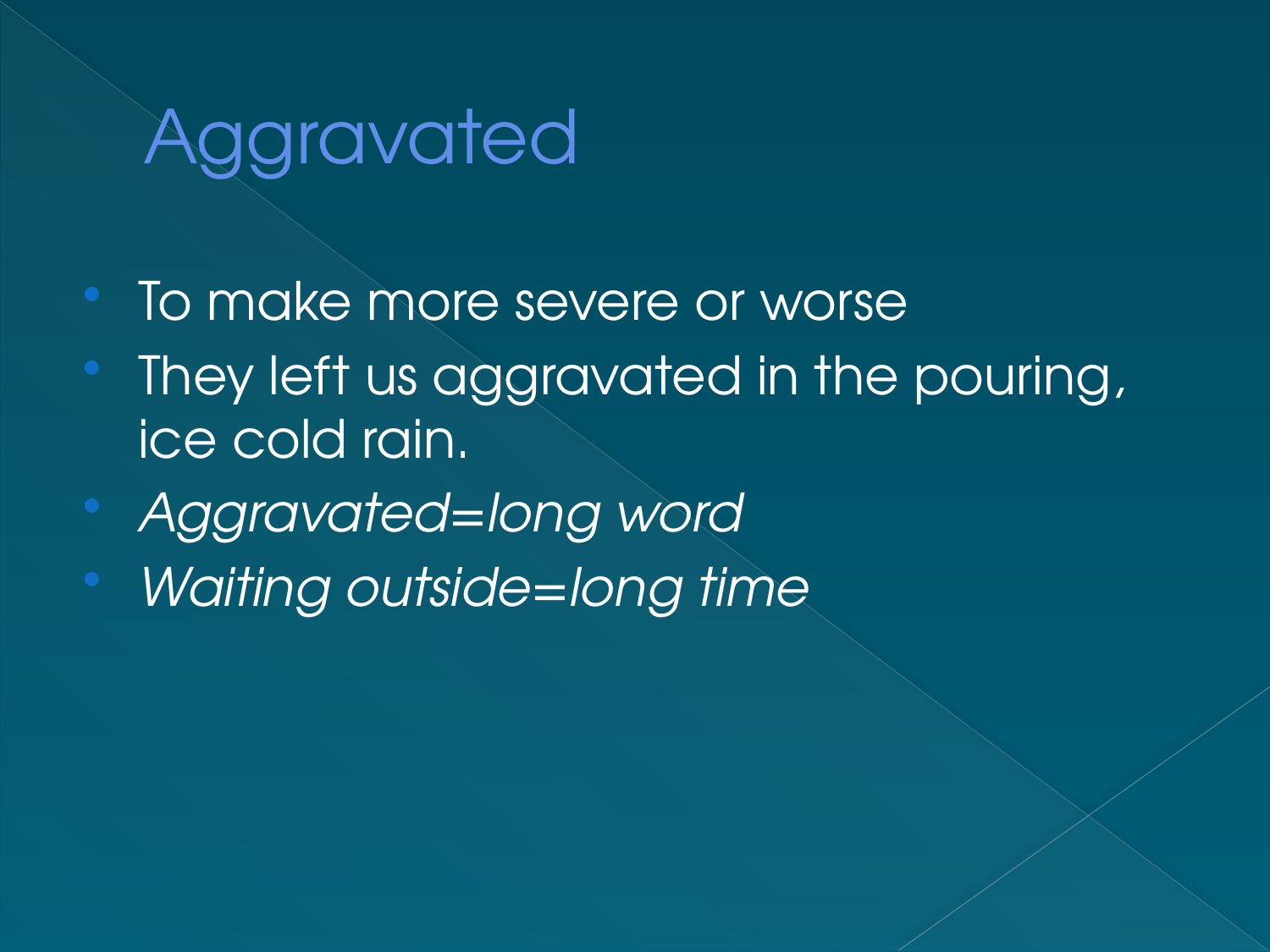

# Aggravated
To make more severe or worse
They left us aggravated in the pouring, ice cold rain.
Aggravated=long word
Waiting outside=long time